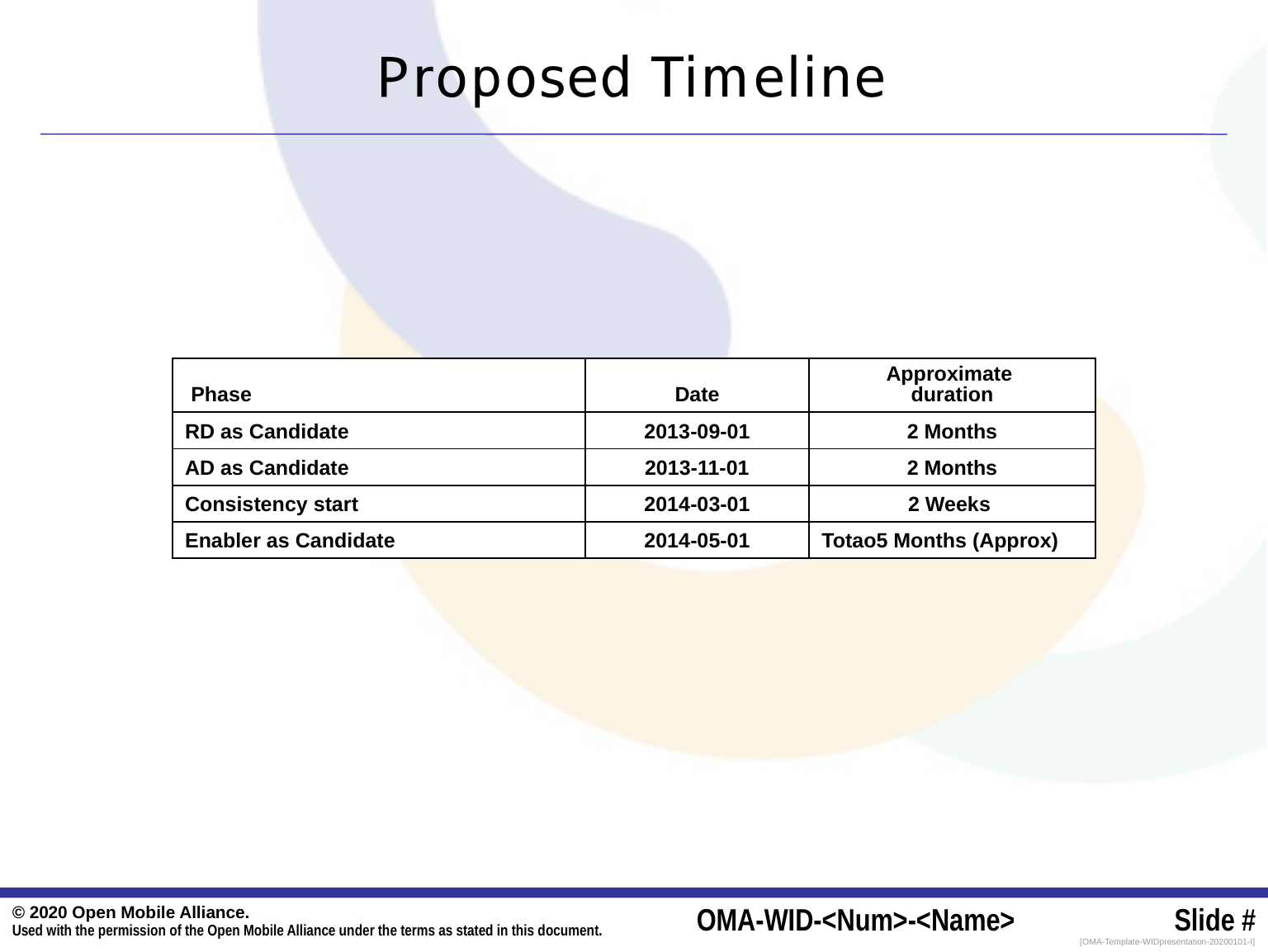

# Proposed Timeline
| Phase | Date | Approximate duration |
| --- | --- | --- |
| RD as Candidate | 2013-09-01 | 2 Months |
| AD as Candidate | 2013-11-01 | 2 Months |
| Consistency start | 2014-03-01 | 2 Weeks |
| Enabler as Candidate | 2014-05-01 | Totao5 Months (Approx) |